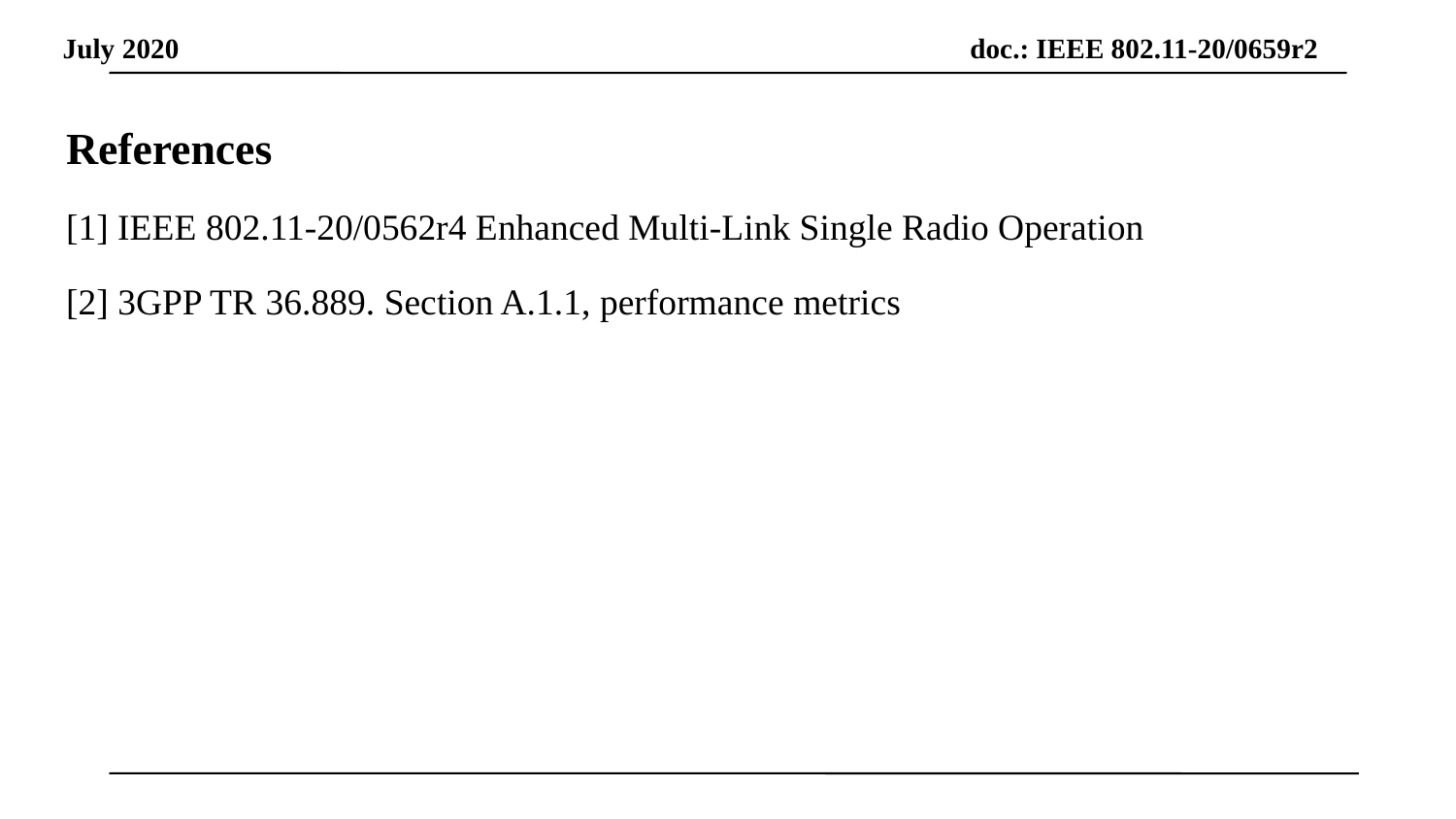

References
[1] IEEE 802.11-20/0562r4 Enhanced Multi-Link Single Radio Operation
[2] 3GPP TR 36.889. Section A.1.1, performance metrics